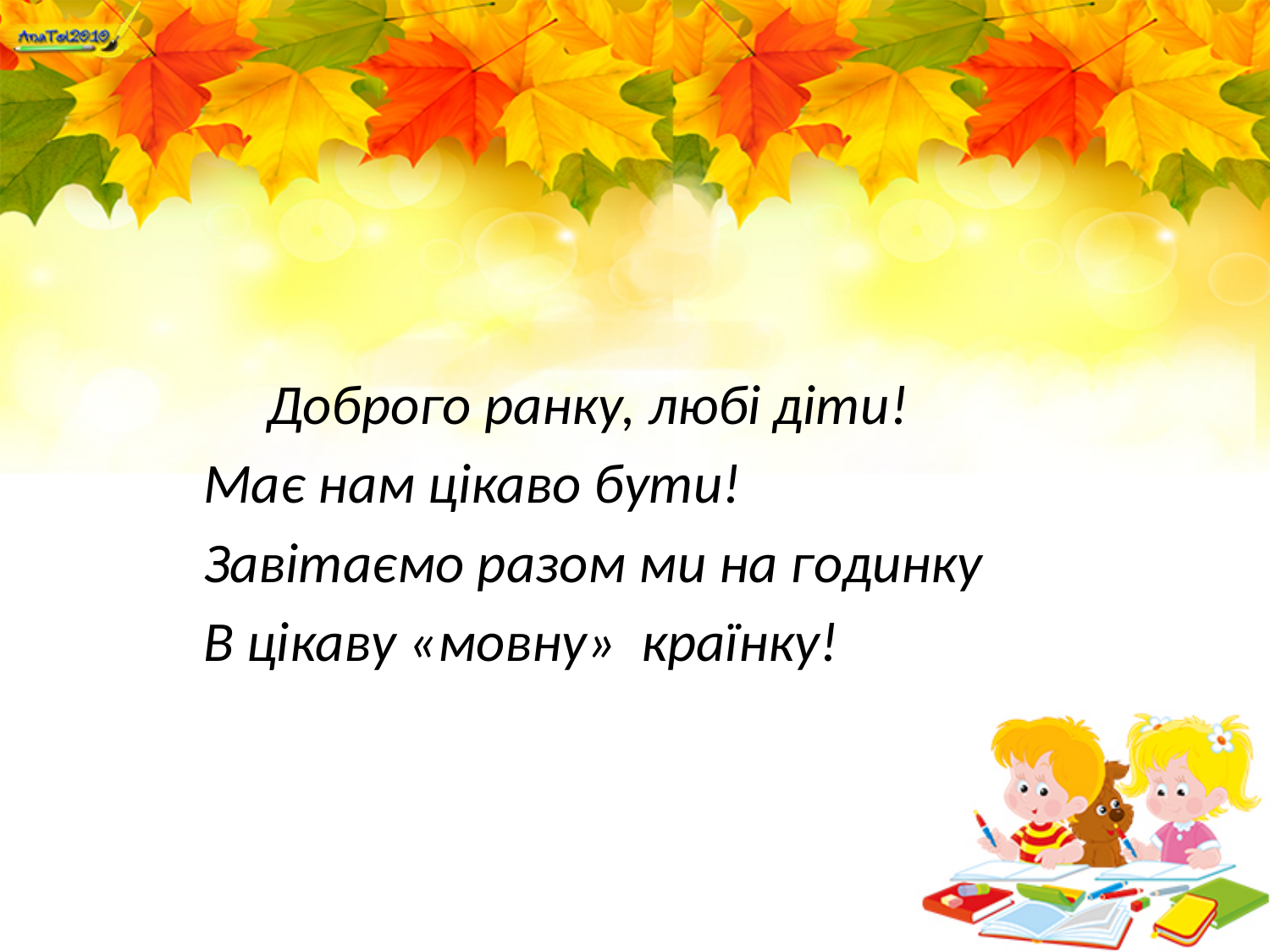

Доброго ранку, любі діти!
	Має нам цікаво бути!
	Завітаємо разом ми на годинку
	В цікаву «мовну»  країнку!